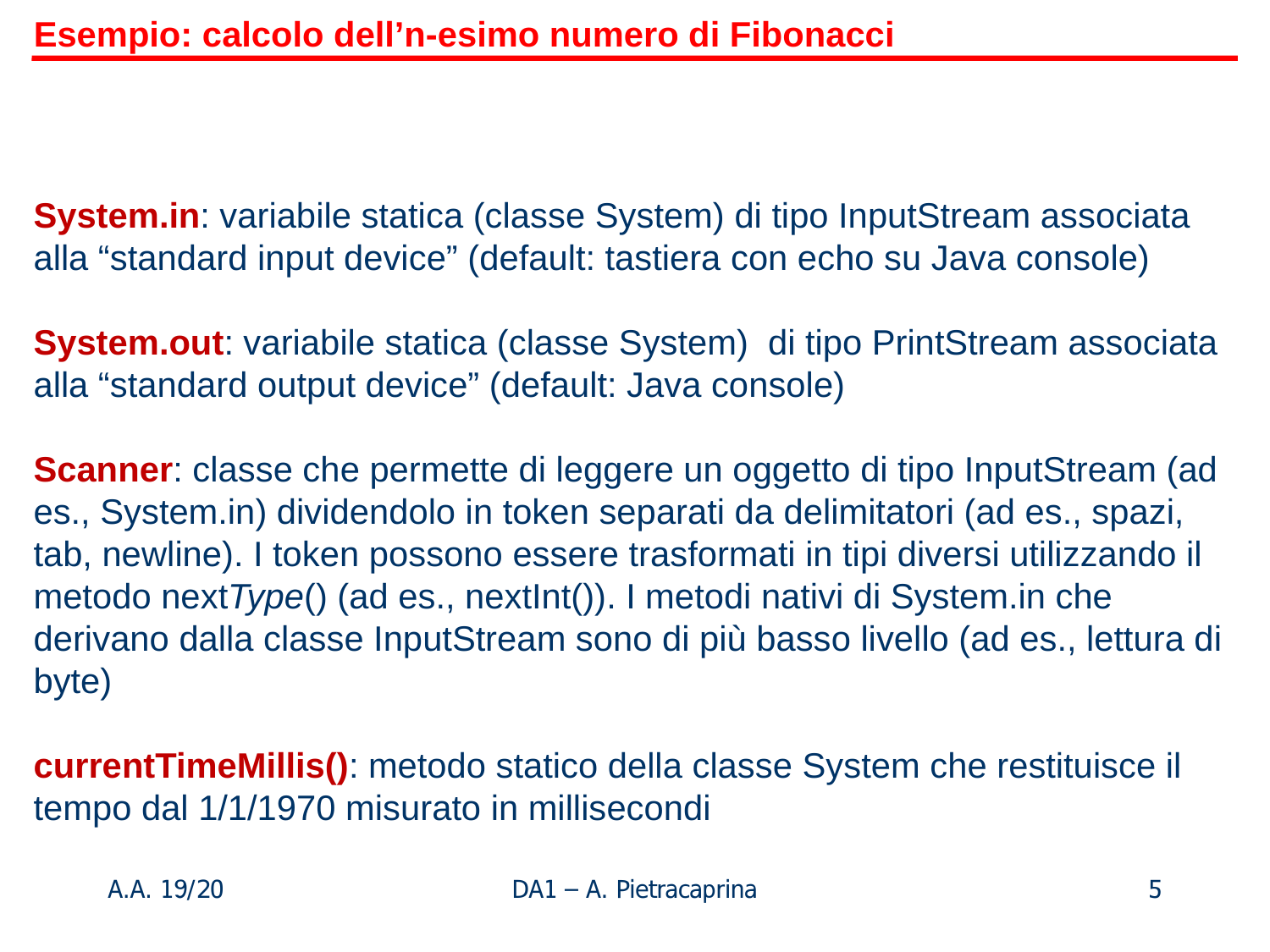

Esempio: calcolo dell’n-esimo numero di Fibonacci

System.in: variabile statica (classe System) di tipo InputStream associata alla “standard input device” (default: tastiera con echo su Java console)

System.out: variabile statica (classe System)  di tipo PrintStream associata alla “standard output device” (default: Java console)

Scanner: classe che permette di leggere un oggetto di tipo InputStream (ad es., System.in) dividendolo in token separati da delimitatori (ad es., spazi, tab, newline). I token possono essere trasformati in tipi diversi utilizzando il metodo nextType() (ad es., nextInt()). I metodi nativi di System.in che derivano dalla classe InputStream sono di più basso livello (ad es., lettura di byte)

currentTimeMillis(): metodo statico della classe System che restituisce il tempo dal 1/1/1970 misurato in millisecondi
A.A. 19/20
DA1 – A. Pietracaprina
5